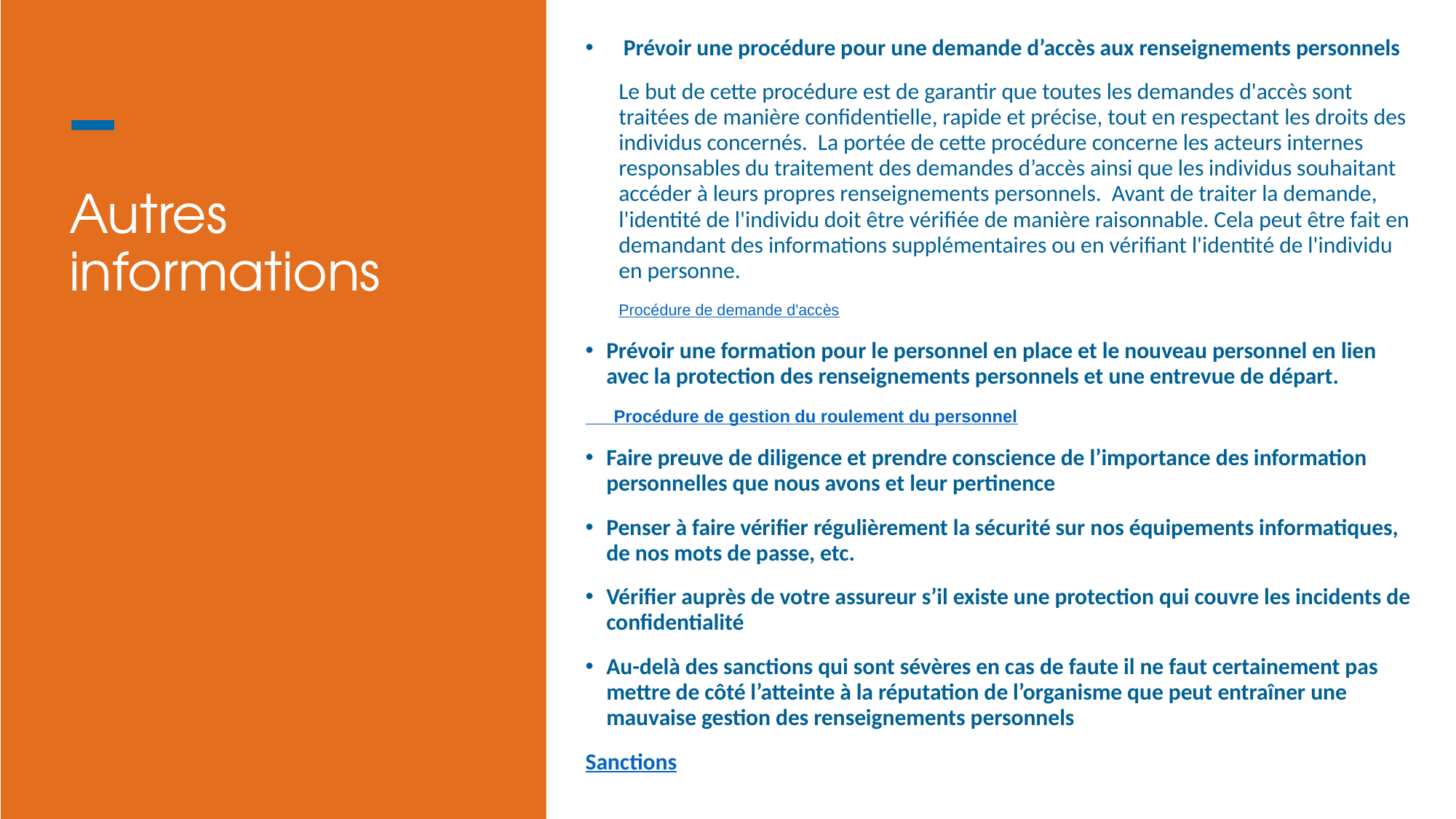

Prévoir une procédure pour une demande d’accès aux renseignements personnels
Le but de cette procédure est de garantir que toutes les demandes d'accès sont traitées de manière confidentielle, rapide et précise, tout en respectant les droits des individus concernés.  La portée de cette procédure concerne les acteurs internes responsables du traitement des demandes d’accès ainsi que les individus souhaitant accéder à leurs propres renseignements personnels.  Avant de traiter la demande, l'identité de l'individu doit être vérifiée de manière raisonnable. Cela peut être fait en demandant des informations supplémentaires ou en vérifiant l'identité de l'individu en personne.
Procédure de demande d'accès
Prévoir une formation pour le personnel en place et le nouveau personnel en lien avec la protection des renseignements personnels et une entrevue de départ.
      Procédure de gestion du roulement du personnel
Faire preuve de diligence et prendre conscience de l’importance des information personnelles que nous avons et leur pertinence
Penser à faire vérifier régulièrement la sécurité sur nos équipements informatiques, de nos mots de passe, etc.
Vérifier auprès de votre assureur s’il existe une protection qui couvre les incidents de confidentialité
Au-delà des sanctions qui sont sévères en cas de faute il ne faut certainement pas mettre de côté l’atteinte à la réputation de l’organisme que peut entraîner une mauvaise gestion des renseignements personnels
Sanctions
# Autres informations